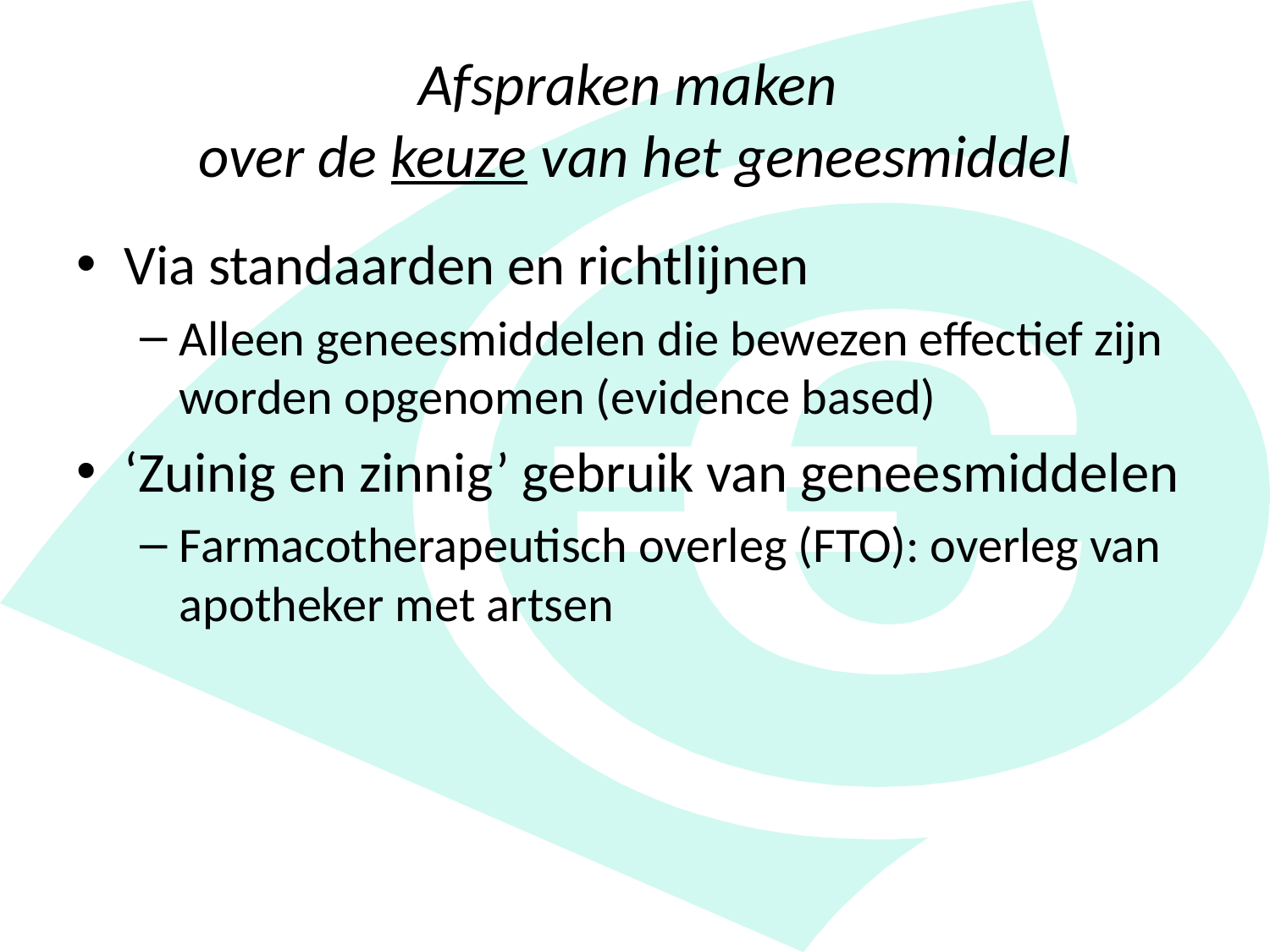

# Afspraken maken over de keuze van het geneesmiddel
Via standaarden en richtlijnen
Alleen geneesmiddelen die bewezen effectief zijn worden opgenomen (evidence based)
‘Zuinig en zinnig’ gebruik van geneesmiddelen
Farmacotherapeutisch overleg (FTO): overleg van apotheker met artsen